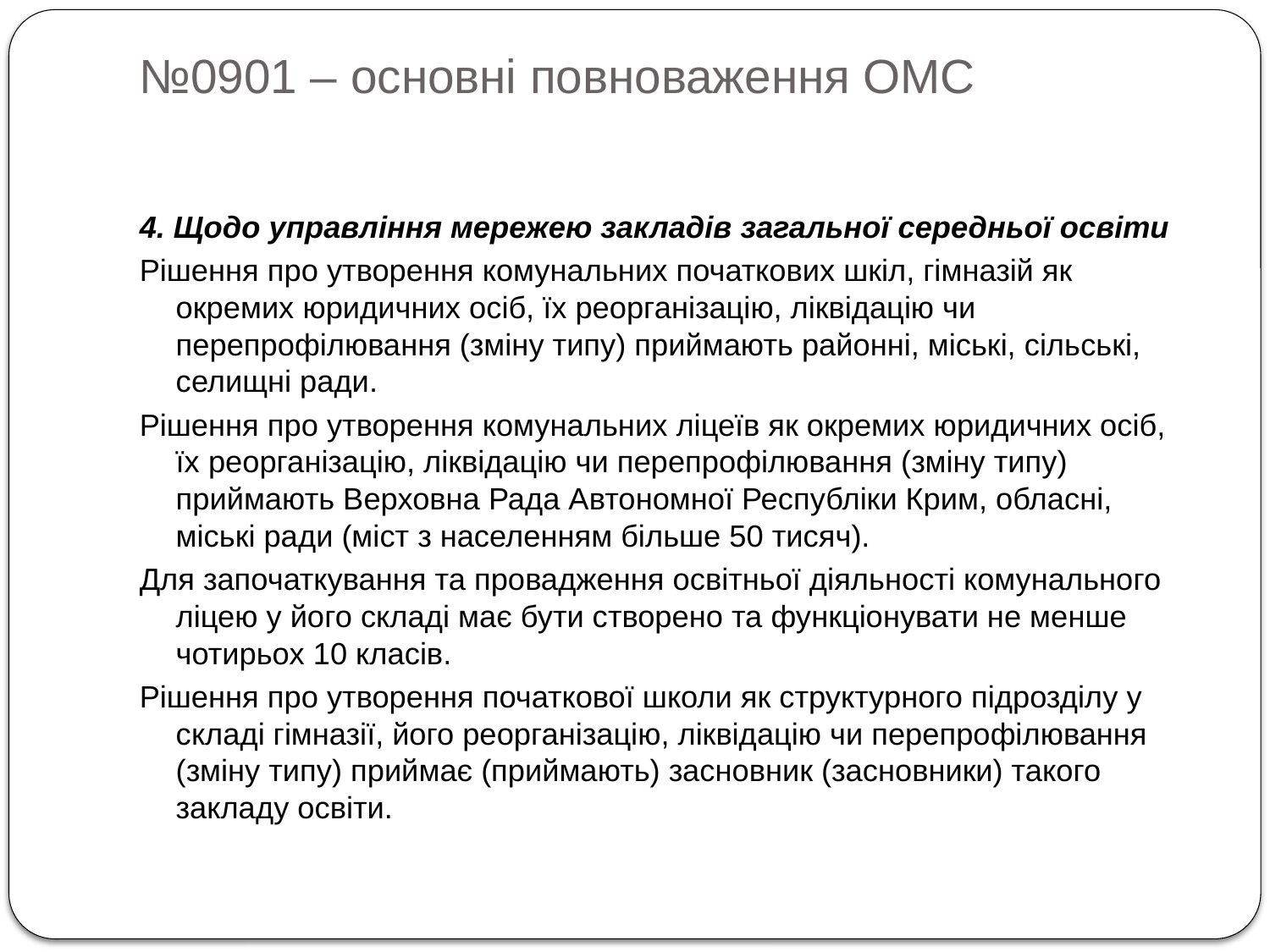

# №0901 – основні повноваження ОМС
4. Щодо управління мережею закладів загальної середньої освіти
Рішення про утворення комунальних початкових шкіл, гімназій як окремих юридичних осіб, їх реорганізацію, ліквідацію чи перепрофілювання (зміну типу) приймають районні, міські, сільські, селищні ради.
Рішення про утворення комунальних ліцеїв як окремих юридичних осіб, їх реорганізацію, ліквідацію чи перепрофілювання (зміну типу) приймають Верховна Рада Автономної Республіки Крим, обласні, міські ради (міст з населенням більше 50 тисяч).
Для започаткування та провадження освітньої діяльності комунального ліцею у його складі має бути створено та функціонувати не менше чотирьох 10 класів.
Рішення про утворення початкової школи як структурного підрозділу у складі гімназії, його реорганізацію, ліквідацію чи перепрофілювання (зміну типу) приймає (приймають) засновник (засновники) такого закладу освіти.